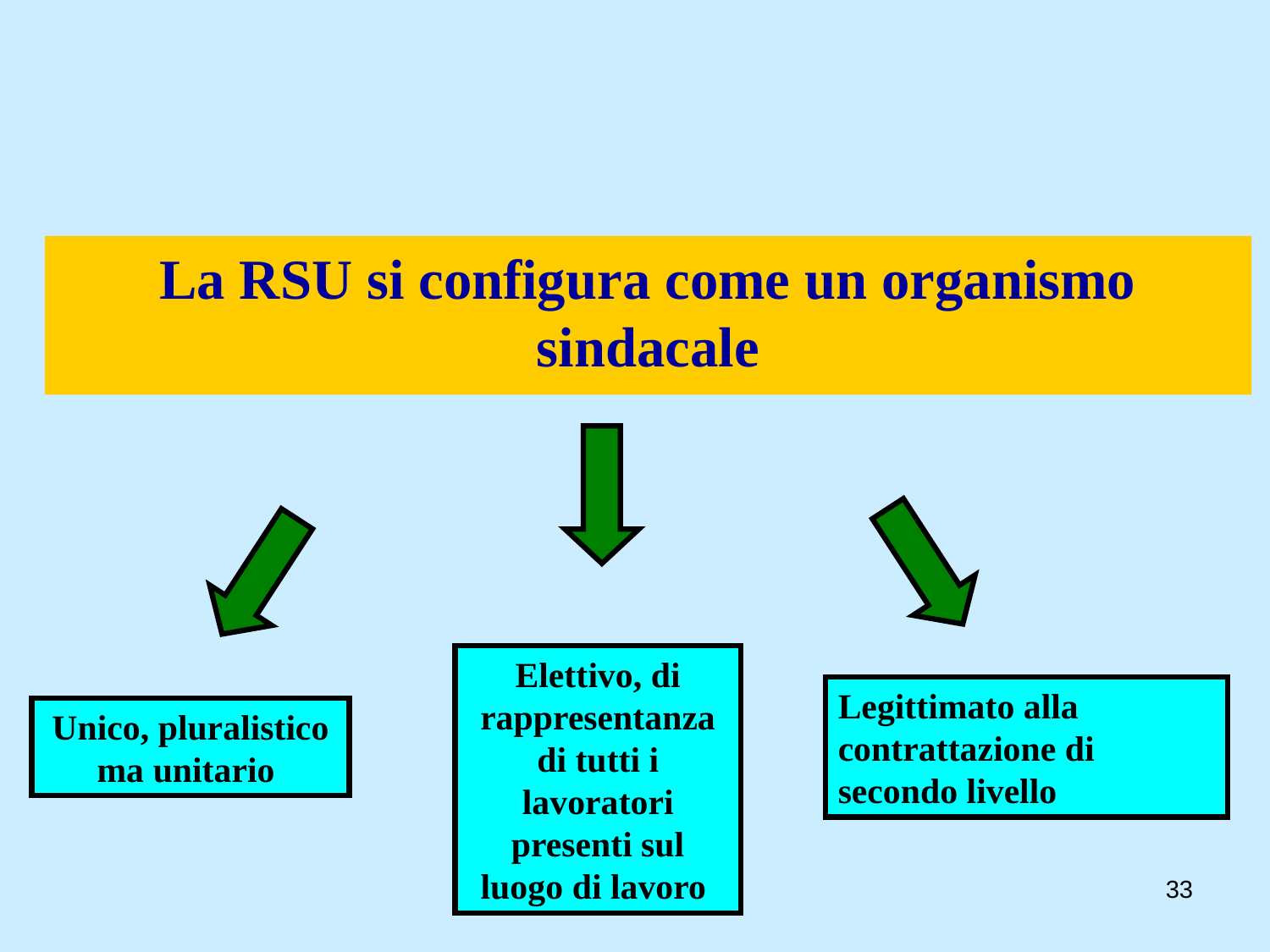

La RSU si configura come un organismo sindacale

Elettivo, di rappresentanza di tutti i lavoratori presenti sul luogo di lavoro
Legittimato alla contrattazione di secondo livello
Unico, pluralistico ma unitario
33